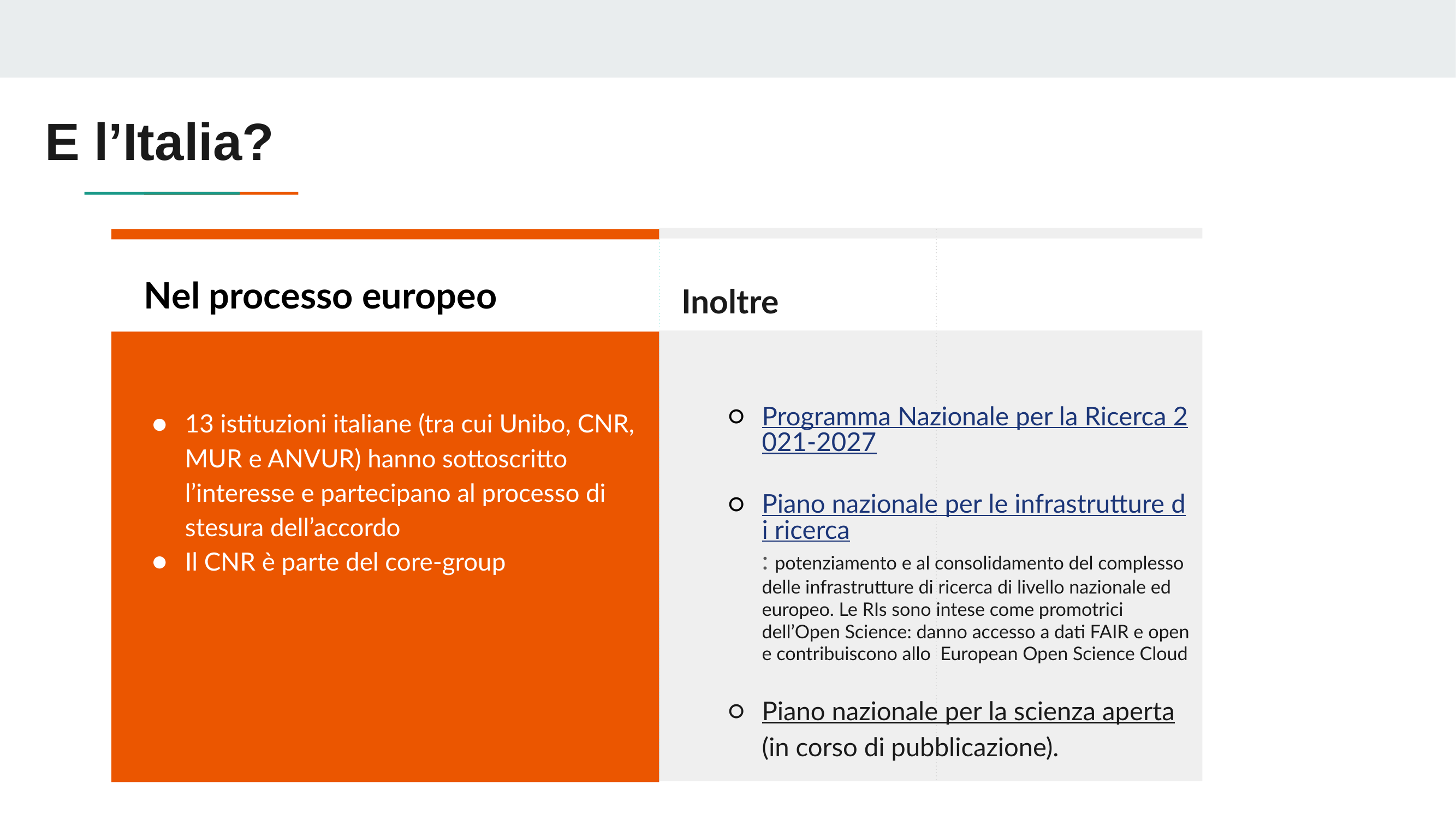

E l’Italia?

Nel processo europeo

13 istituzioni italiane (tra cui Unibo, CNR, MUR e ANVUR) hanno sottoscritto l’interesse e partecipano al processo di stesura dell’accordo
Il CNR è parte del core-group
Inoltre

Programma Nazionale per la Ricerca 2021-2027

Piano nazionale per le infrastrutture di ricerca: potenziamento e al consolidamento del complesso delle infrastrutture di ricerca di livello nazionale ed europeo. Le RIs sono intese come promotrici dell’Open Science: danno accesso a dati FAIR e open e contribuiscono allo  European Open Science Cloud

Piano nazionale per la scienza aperta (in corso di pubblicazione).